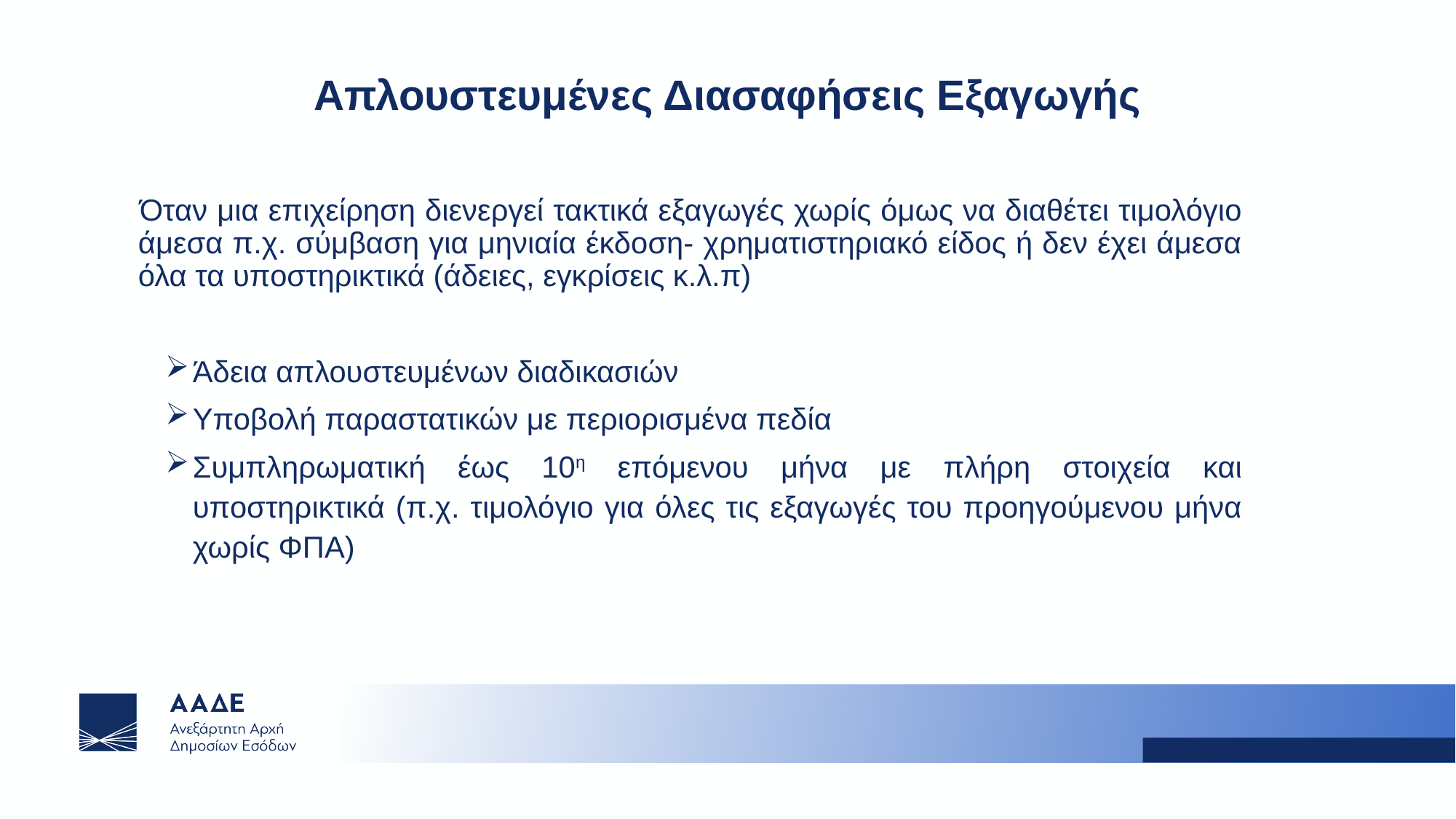

# Απλουστευμένες Διασαφήσεις Εξαγωγής
   Όταν μια επιχείρηση διενεργεί τακτικά εξαγωγές χωρίς όμως να διαθέτει τιμολόγιο άμεσα π.χ. σύμβαση για μηνιαία έκδοση- χρηματιστηριακό είδος ή δεν έχει άμεσα όλα τα υποστηρικτικά (άδειες, εγκρίσεις κ.λ.π)

Άδεια απλουστευμένων διαδικασιών
Υποβολή παραστατικών με περιορισμένα πεδία
Συμπληρωματική έως 10η επόμενου μήνα με πλήρη στοιχεία και υποστηρικτικά (π.χ. τιμολόγιο για όλες τις εξαγωγές του προηγούμενου μήνα χωρίς ΦΠΑ)